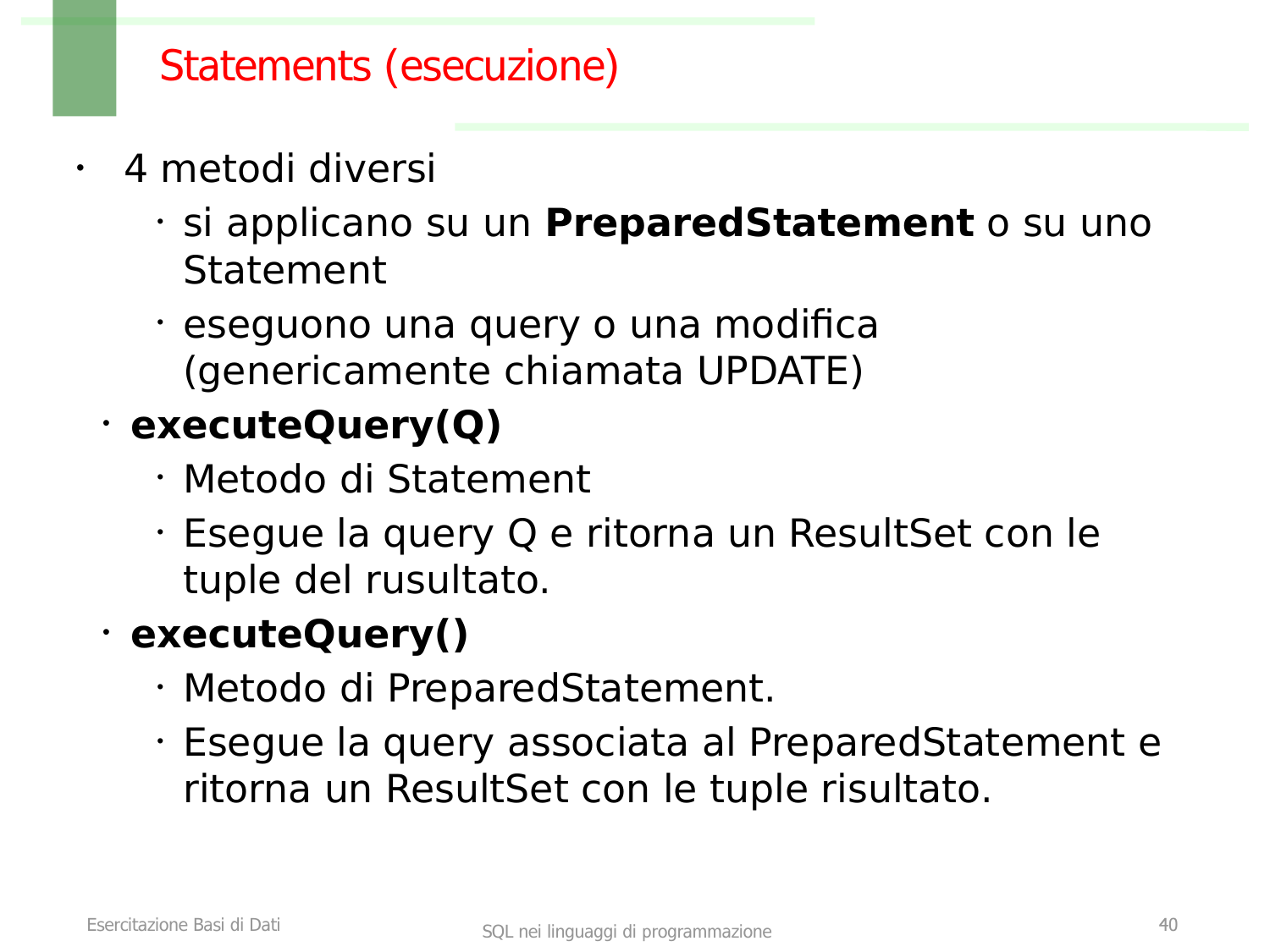

# Statements (esecuzione)
4 metodi diversi
si applicano su un PreparedStatement o su uno Statement
eseguono una query o una modifica (genericamente chiamata UPDATE)
executeQuery(Q)
Metodo di Statement
Esegue la query Q e ritorna un ResultSet con le tuple del rusultato.
executeQuery()
Metodo di PreparedStatement.
Esegue la query associata al PreparedStatement e ritorna un ResultSet con le tuple risultato.
SQL nei linguaggi di programmazione